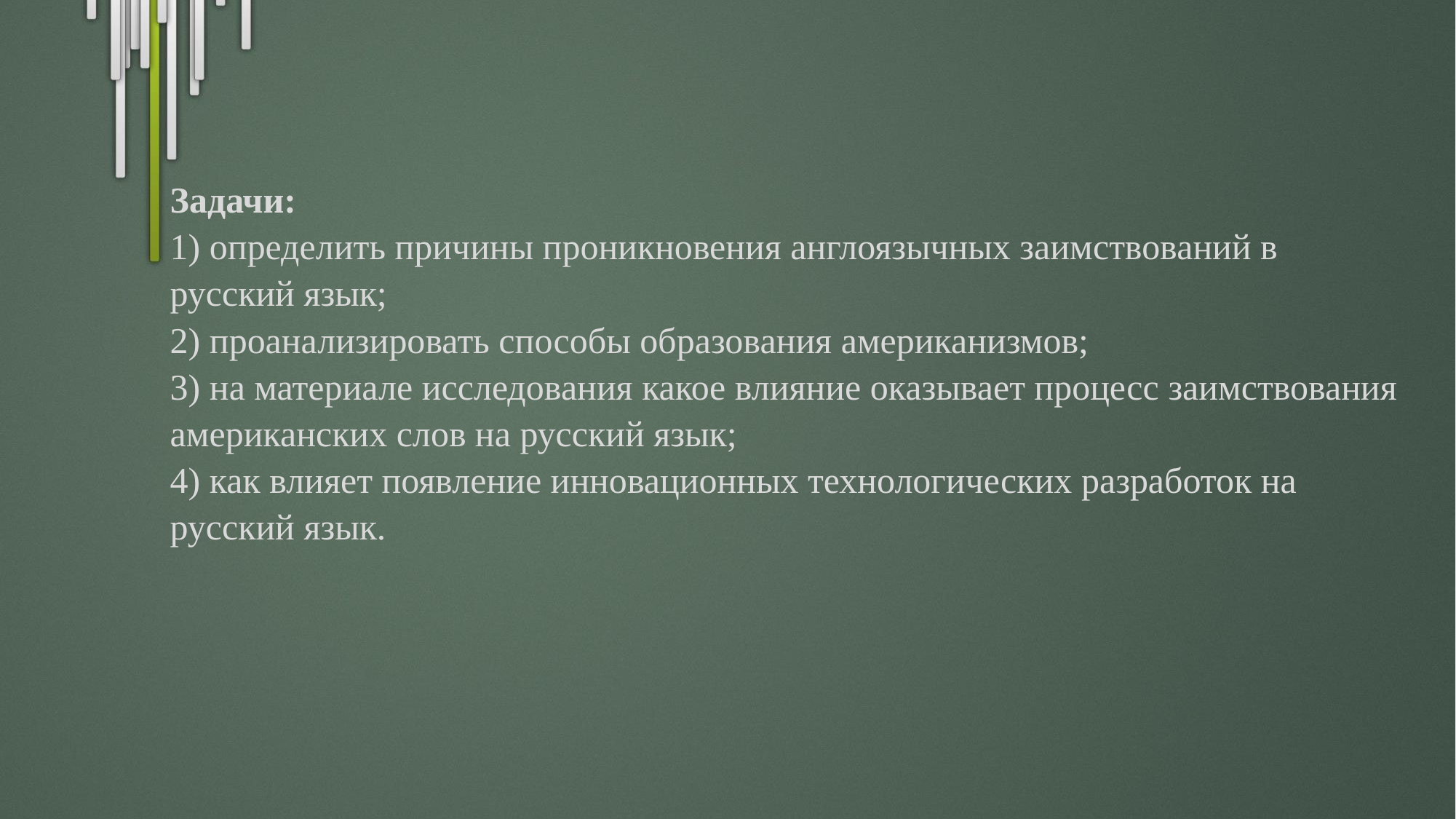

# Задачи: 1) определить причины проникновения англоязычных заимствований в русский язык; 2) проанализировать способы образования американизмов; 3) на материале исследования какое влияние оказывает процесс заимствования американских слов на русский язык; 4) как влияет появление инновационных технологических разработок на русский язык.